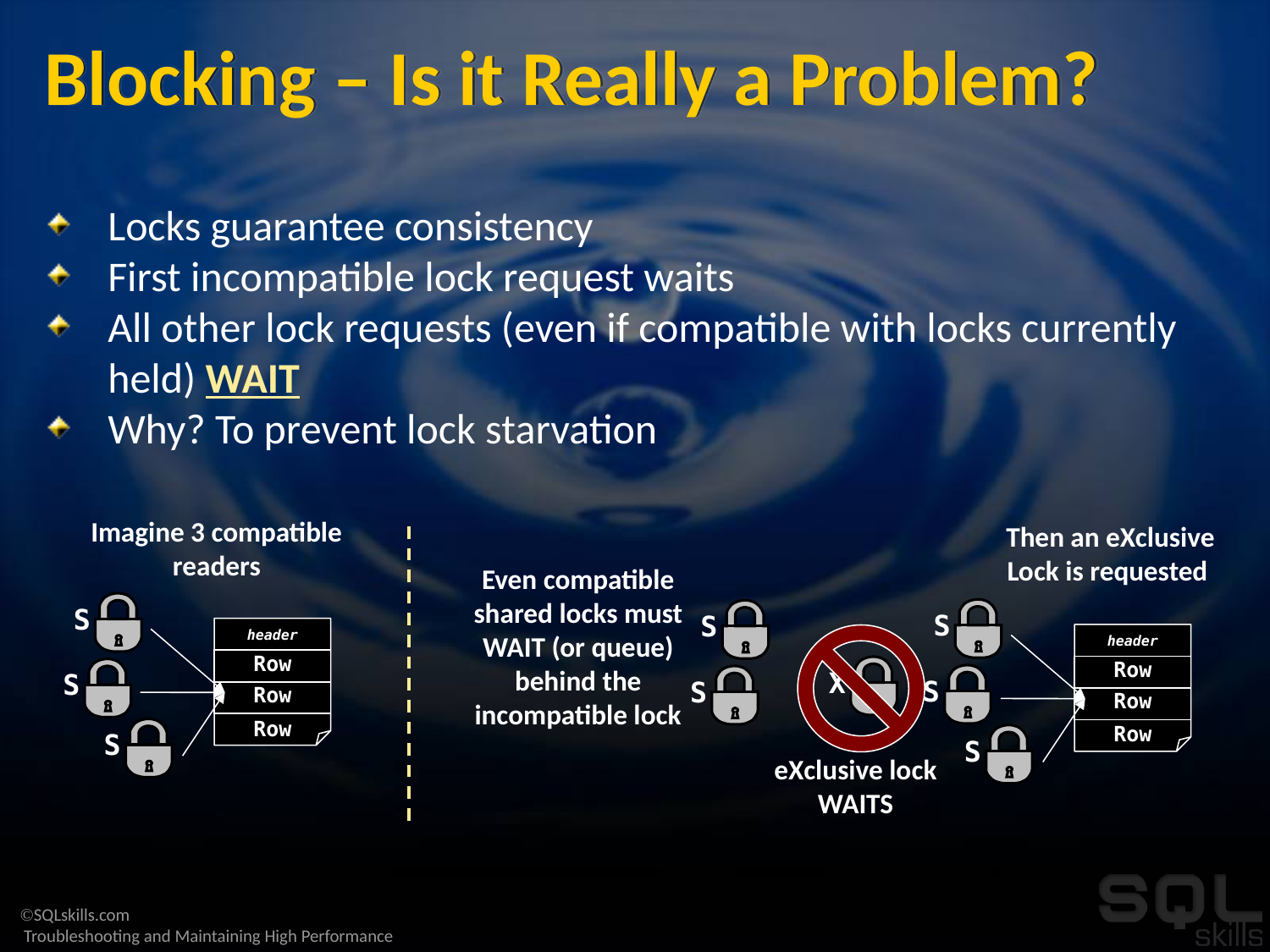

# Blocking – Is it Really a Problem?
Locks guarantee consistency
First incompatible lock request waits
All other lock requests (even if compatible with locks currently held) WAIT
Why? To prevent lock starvation
Imagine 3 compatible readers
 Then an eXclusive Lock is requested
Even compatible shared locks must WAIT (or queue) behind the incompatible lock

S
S
S

header
Row
Row
Row

header
Row
Row
Row

X

S
S
S

S
S
eXclusive lock WAITS